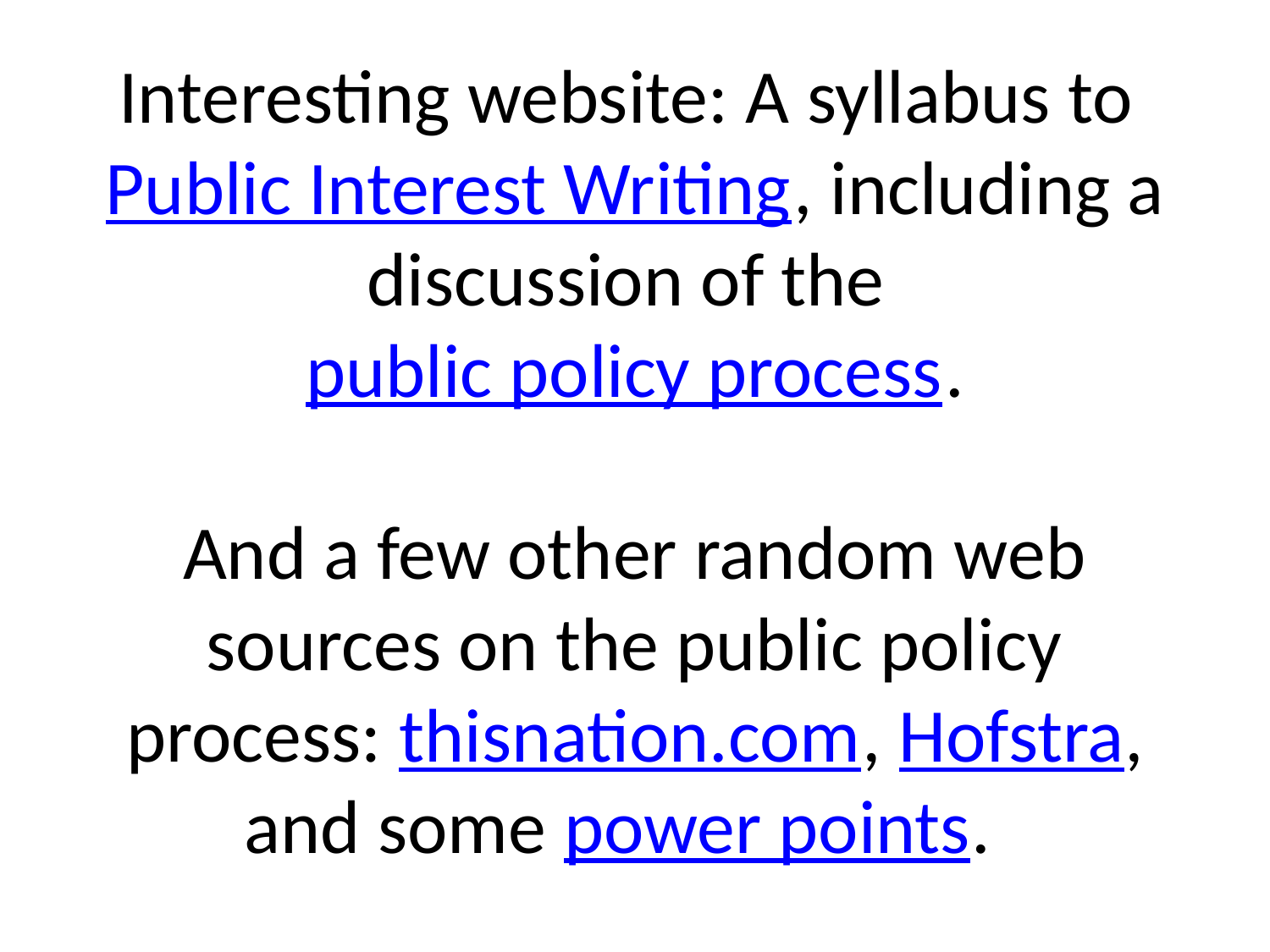

# Interesting website: A syllabus to Public Interest Writing, including a discussion of the public policy process. And a few other random web sources on the public policy process: thisnation.com, Hofstra, and some power points.